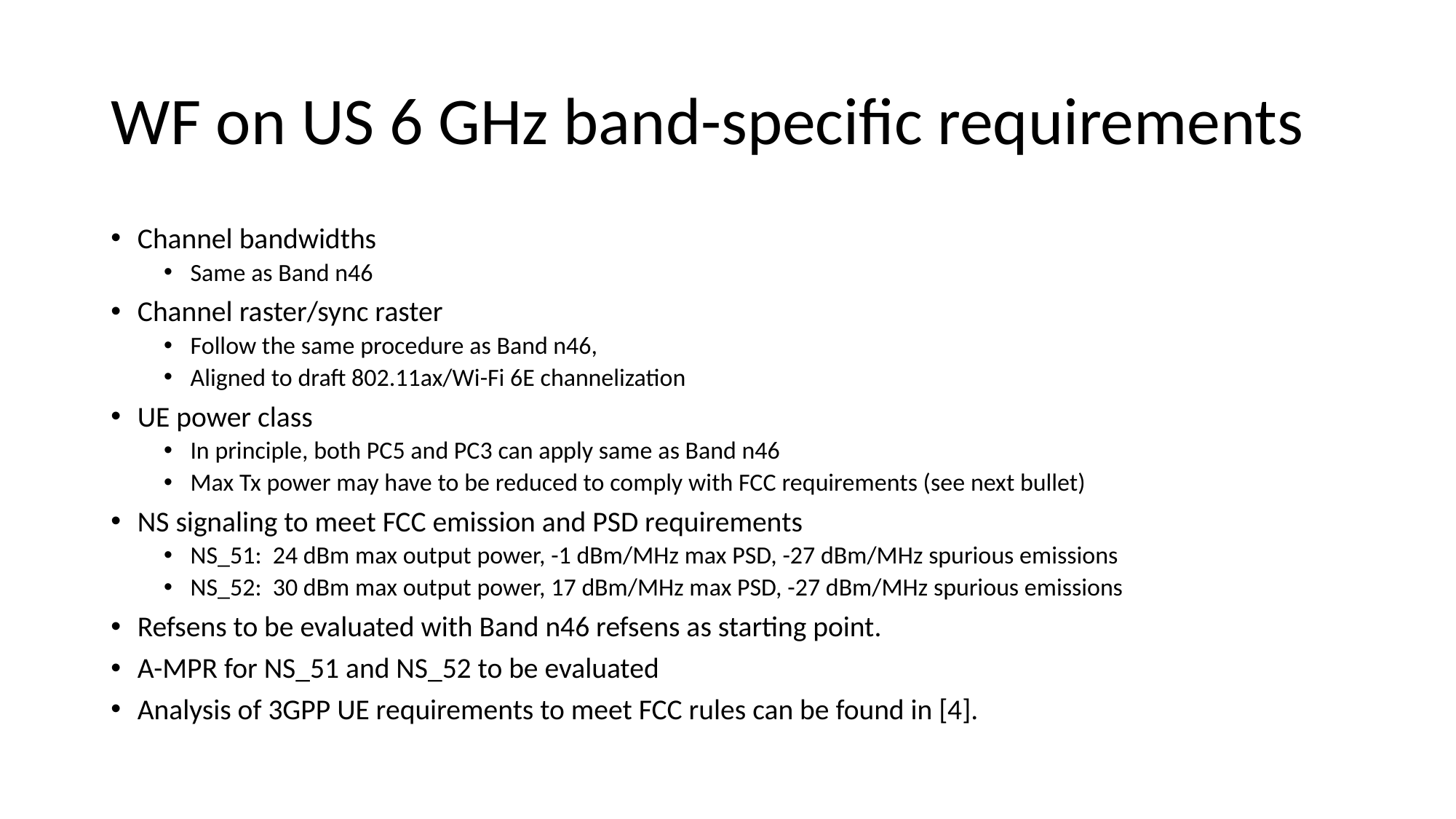

# WF on US 6 GHz band-specific requirements
Channel bandwidths
Same as Band n46
Channel raster/sync raster
Follow the same procedure as Band n46,
Aligned to draft 802.11ax/Wi-Fi 6E channelization
UE power class
In principle, both PC5 and PC3 can apply same as Band n46
Max Tx power may have to be reduced to comply with FCC requirements (see next bullet)
NS signaling to meet FCC emission and PSD requirements
NS_51:  24 dBm max output power, -1 dBm/MHz max PSD, -27 dBm/MHz spurious emissions
NS_52:  30 dBm max output power, 17 dBm/MHz max PSD, -27 dBm/MHz spurious emissions
Refsens to be evaluated with Band n46 refsens as starting point.
A-MPR for NS_51 and NS_52 to be evaluated
Analysis of 3GPP UE requirements to meet FCC rules can be found in [4].